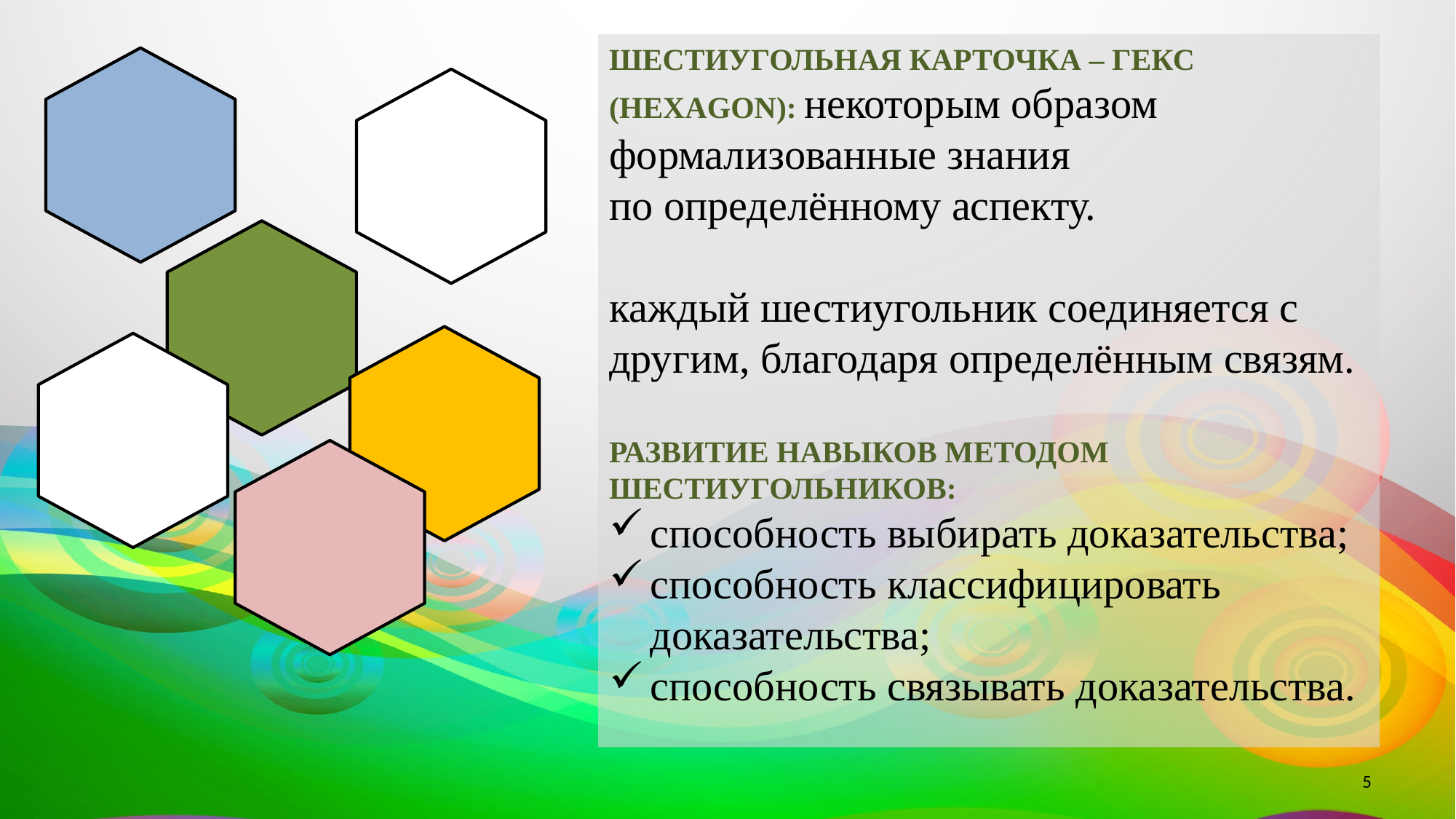

ШЕСТИУГОЛЬНАЯ КАРТОЧКА – ГЕКС (HEXAGON): некоторым образом формализованные знания
по определённому аспекту.

каждый шестиугольник соединяется с другим, благодаря определённым связям.

РАЗВИТИЕ НАВЫКОВ МЕТОДОМ ШЕСТИУГОЛЬНИКОВ:
способность выбирать доказательства;
способность классифицировать доказательства;
способность связывать доказательства.

5